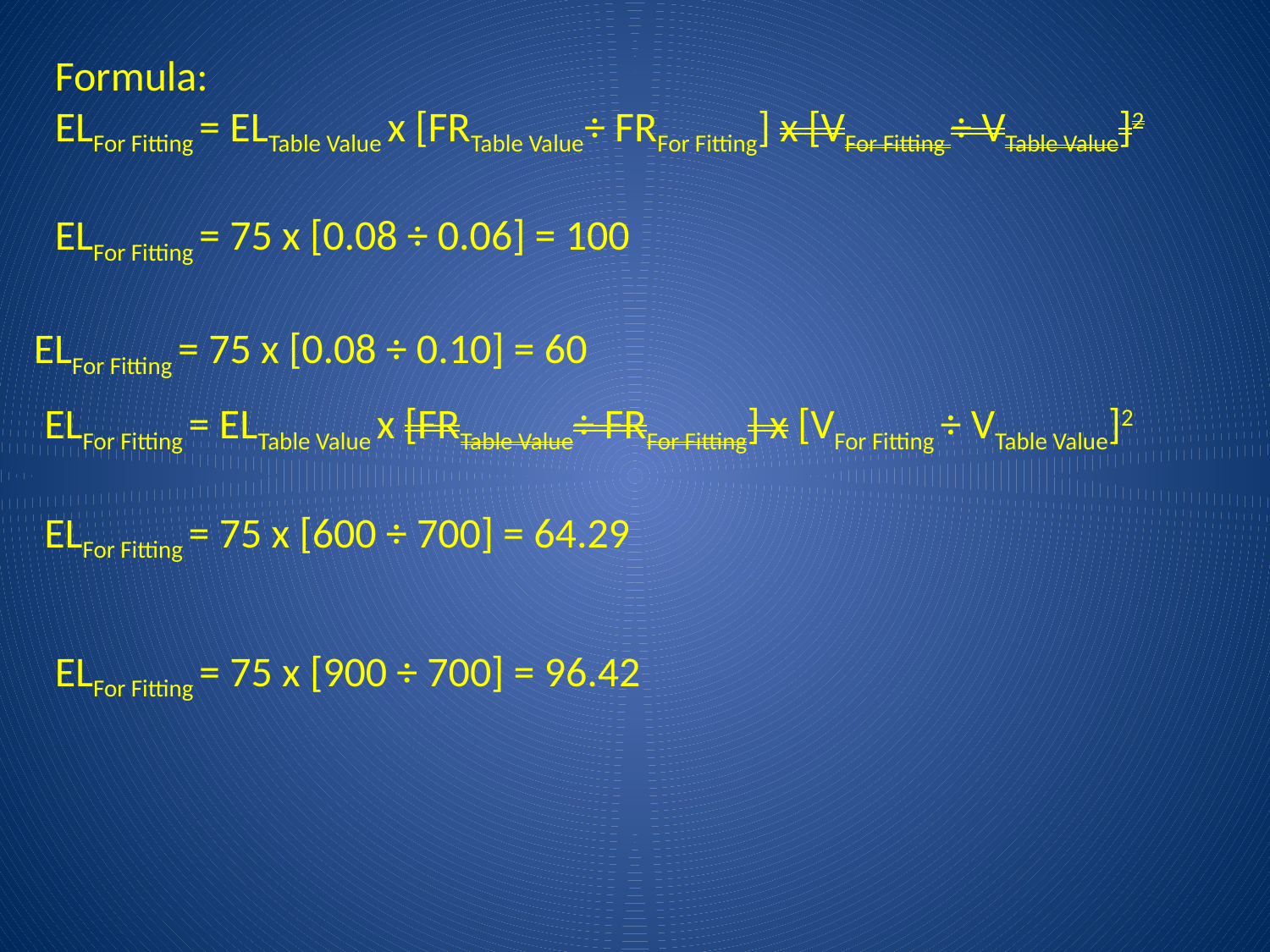

Formula:
ELFor Fitting = ELTable Value x [FRTable Value÷ FRFor Fitting] x [VFor Fitting ÷ VTable Value]2

ELFor Fitting = 75 x [0.08 ÷ 0.06] = 100

ELFor Fitting = 75 x [0.08 ÷ 0.10] = 60

ELFor Fitting = ELTable Value x [FRTable Value÷ FRFor Fitting] x [VFor Fitting ÷ VTable Value]2

ELFor Fitting = 75 x [600 ÷ 700] = 64.29

ELFor Fitting = 75 x [900 ÷ 700] = 96.42